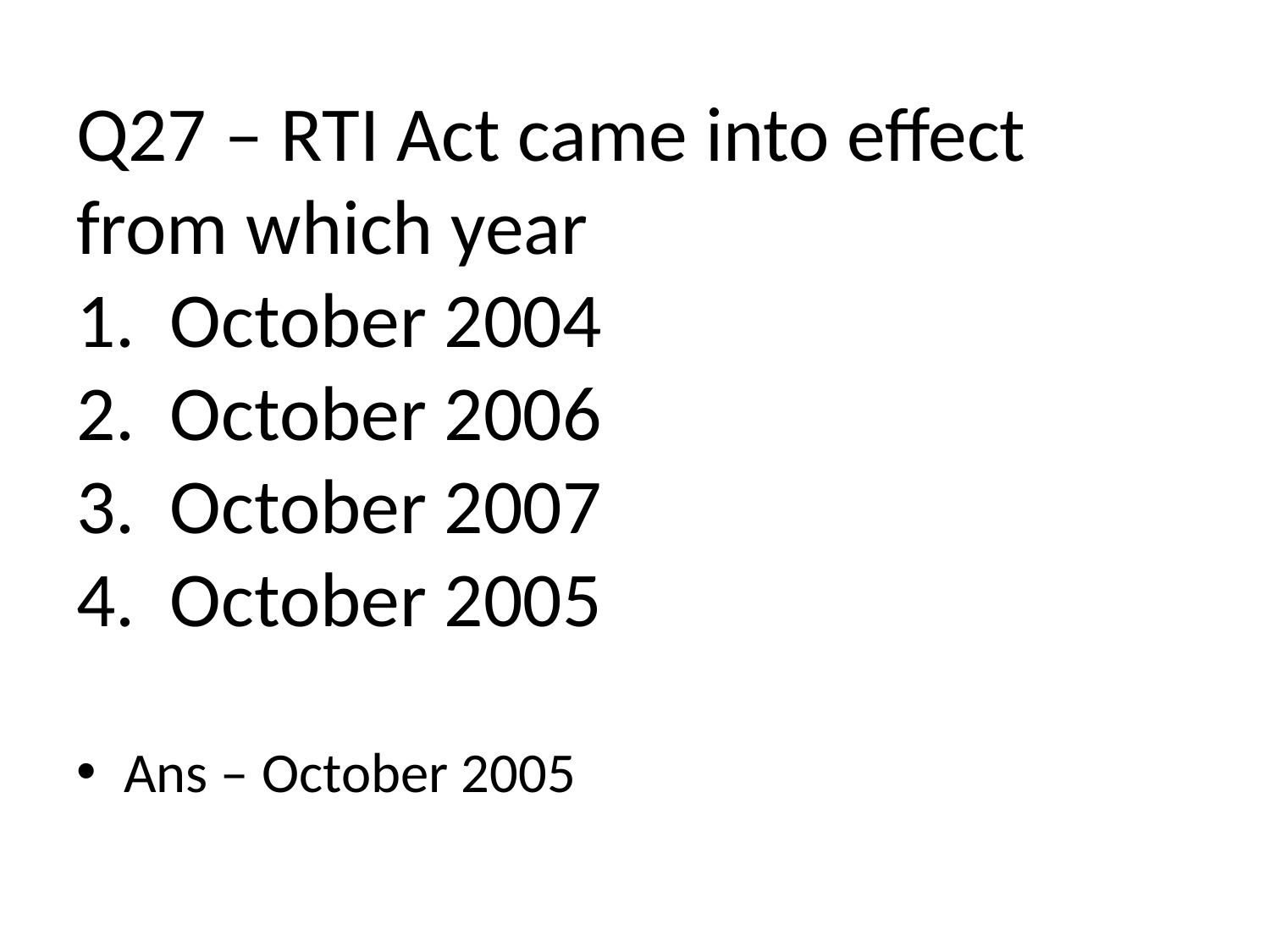

# Q27 – RTI Act came into effect from which year 1.  October 2004 2.  October 2006 3.  October 2007 4.  October 2005
Ans – October 2005